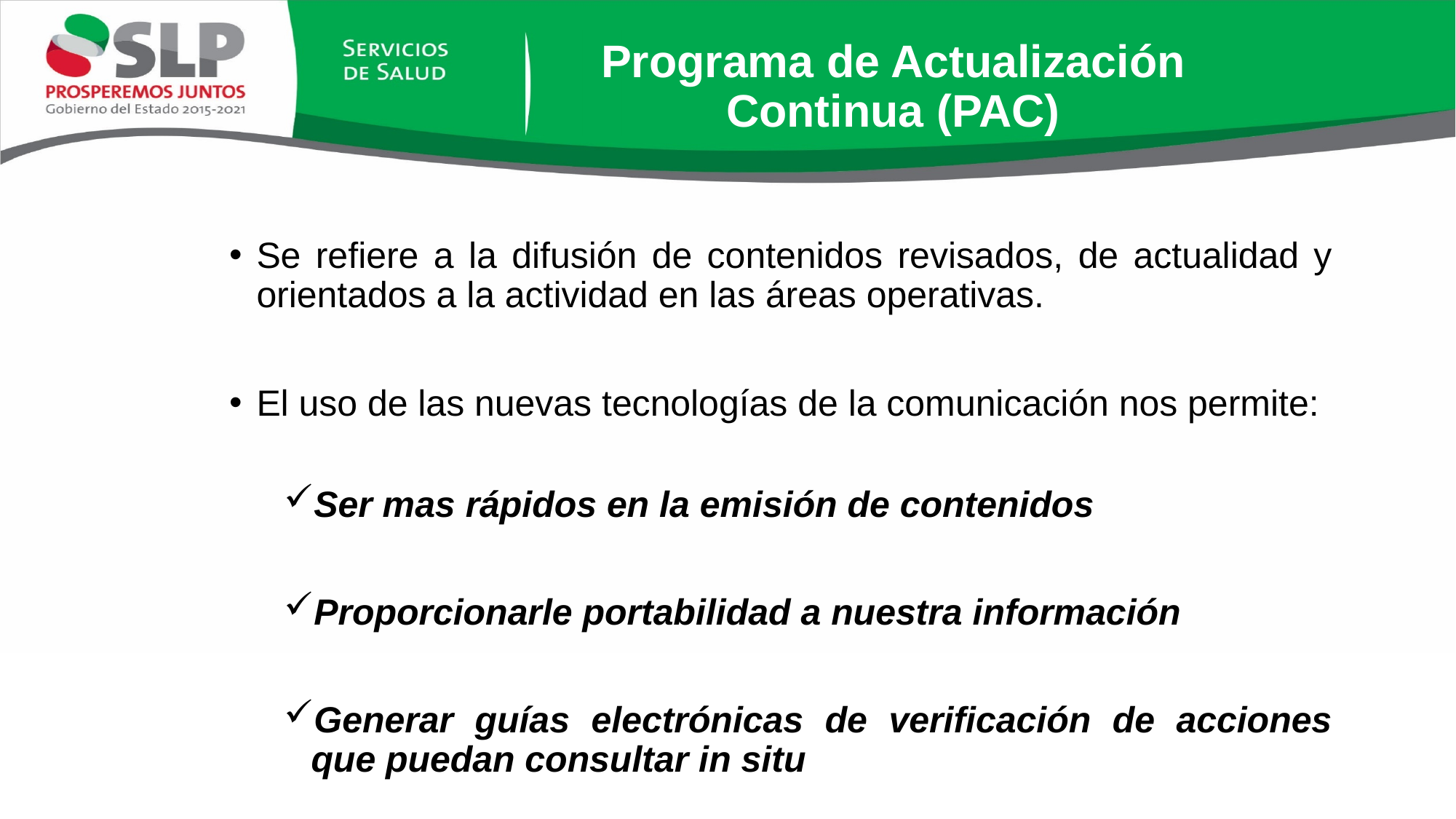

# Programa de Actualización Continua (PAC)
Se refiere a la difusión de contenidos revisados, de actualidad y orientados a la actividad en las áreas operativas.

El uso de las nuevas tecnologías de la comunicación nos permite:

Ser mas rápidos en la emisión de contenidos

Proporcionarle portabilidad a nuestra información

Generar guías electrónicas de verificación de acciones que puedan consultar in situ